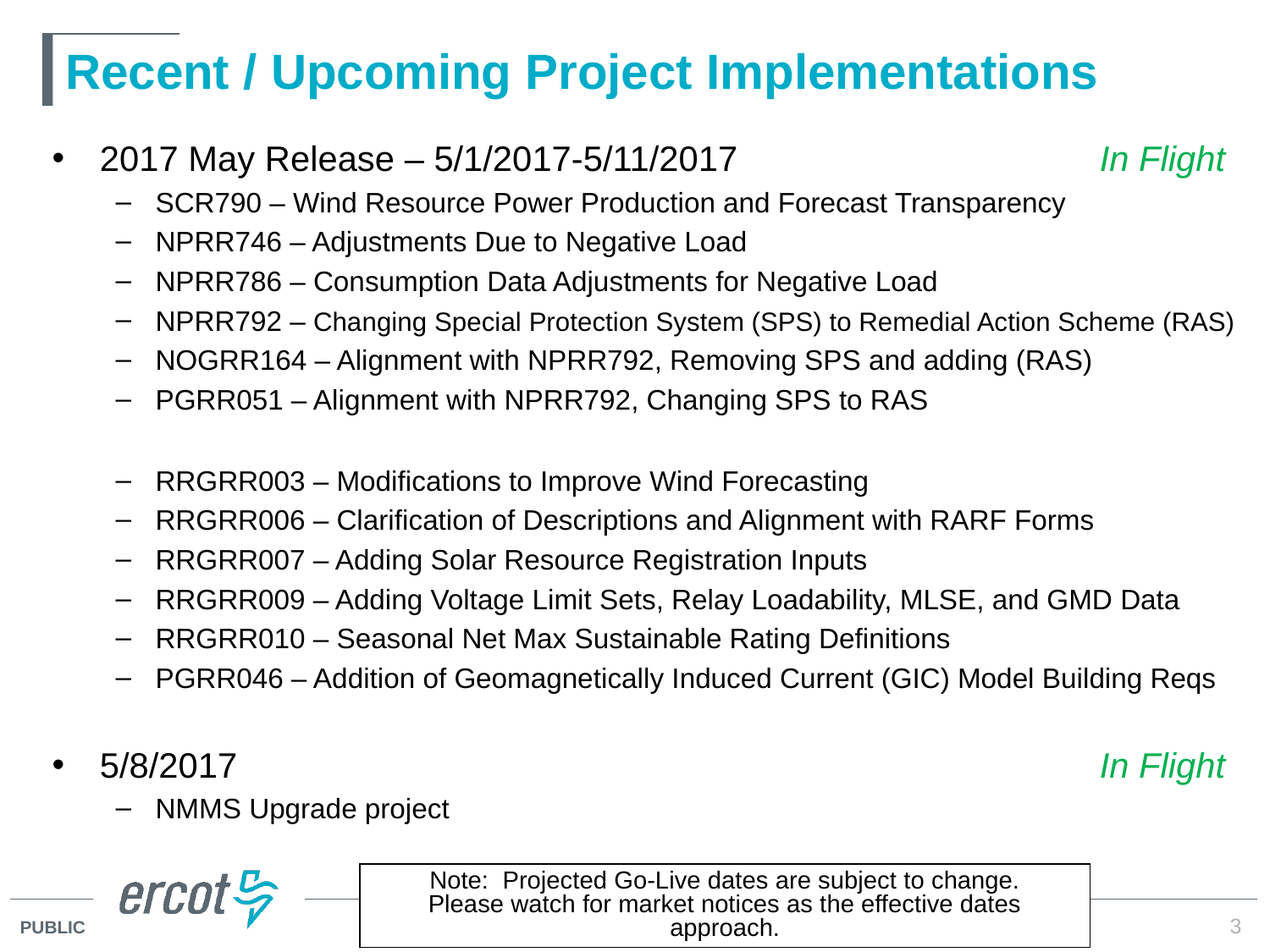

# Recent / Upcoming Project Implementations
2017 May Release – 5/1/2017-5/11/2017	In Flight
SCR790 – Wind Resource Power Production and Forecast Transparency
NPRR746 – Adjustments Due to Negative Load
NPRR786 – Consumption Data Adjustments for Negative Load
NPRR792 – Changing Special Protection System (SPS) to Remedial Action Scheme (RAS)
NOGRR164 – Alignment with NPRR792, Removing SPS and adding (RAS)
PGRR051 – Alignment with NPRR792, Changing SPS to RAS

RRGRR003 – Modifications to Improve Wind Forecasting
RRGRR006 – Clarification of Descriptions and Alignment with RARF Forms
RRGRR007 – Adding Solar Resource Registration Inputs
RRGRR009 – Adding Voltage Limit Sets, Relay Loadability, MLSE, and GMD Data
RRGRR010 – Seasonal Net Max Sustainable Rating Definitions
PGRR046 – Addition of Geomagnetically Induced Current (GIC) Model Building Reqs

5/8/2017	In Flight
NMMS Upgrade project

Note:  Projected Go-Live dates are subject to change.
Please watch for market notices as the effective dates approach.
3